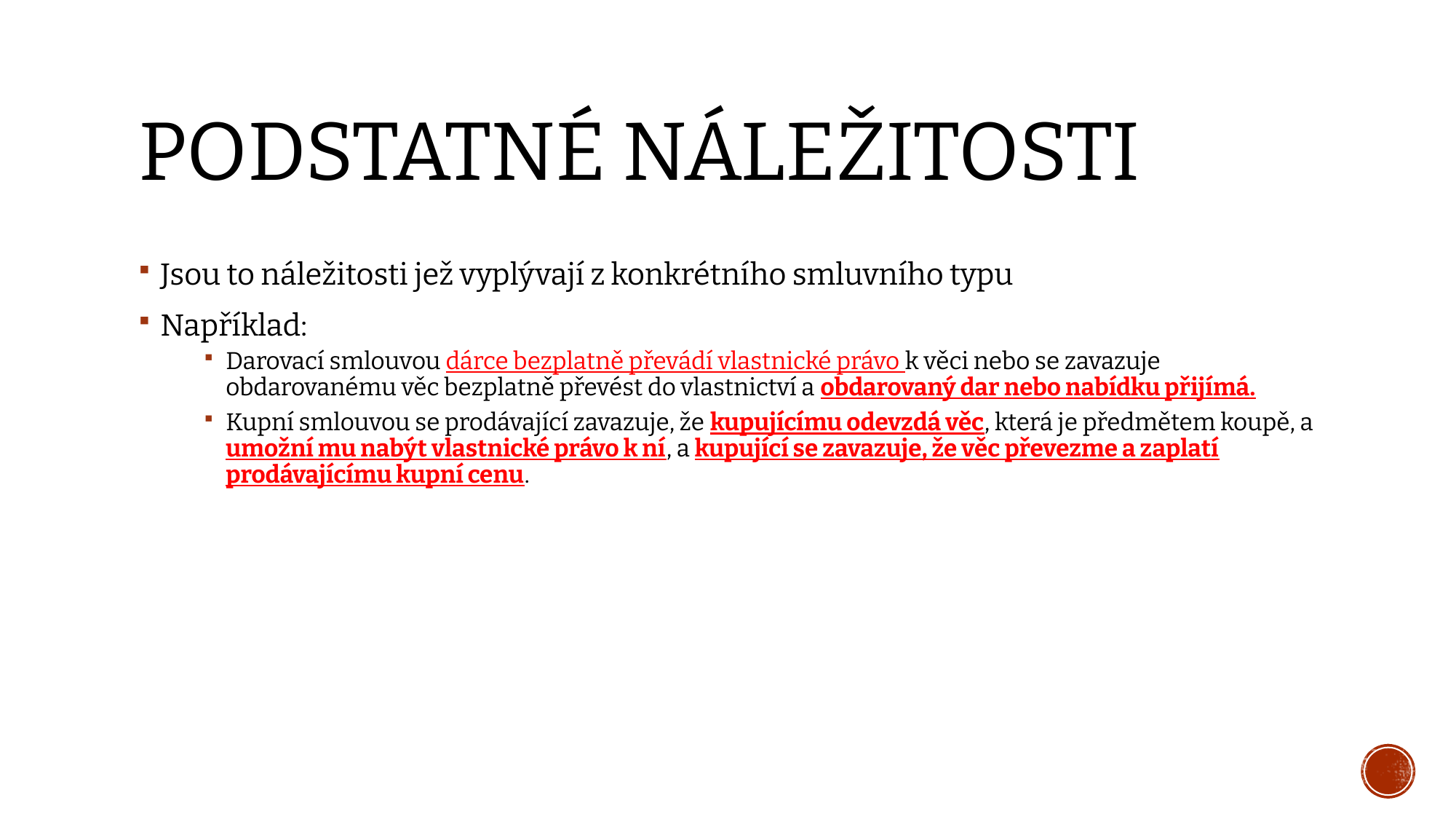

# Podstatné náležitosti
Jsou to náležitosti jež vyplývají z konkrétního smluvního typu
Například:
Darovací smlouvou dárce bezplatně převádí vlastnické právo k věci nebo se zavazuje obdarovanému věc bezplatně převést do vlastnictví a obdarovaný dar nebo nabídku přijímá.
Kupní smlouvou se prodávající zavazuje, že kupujícímu odevzdá věc, která je předmětem koupě, a umožní mu nabýt vlastnické právo k ní, a kupující se zavazuje, že věc převezme a zaplatí prodávajícímu kupní cenu.